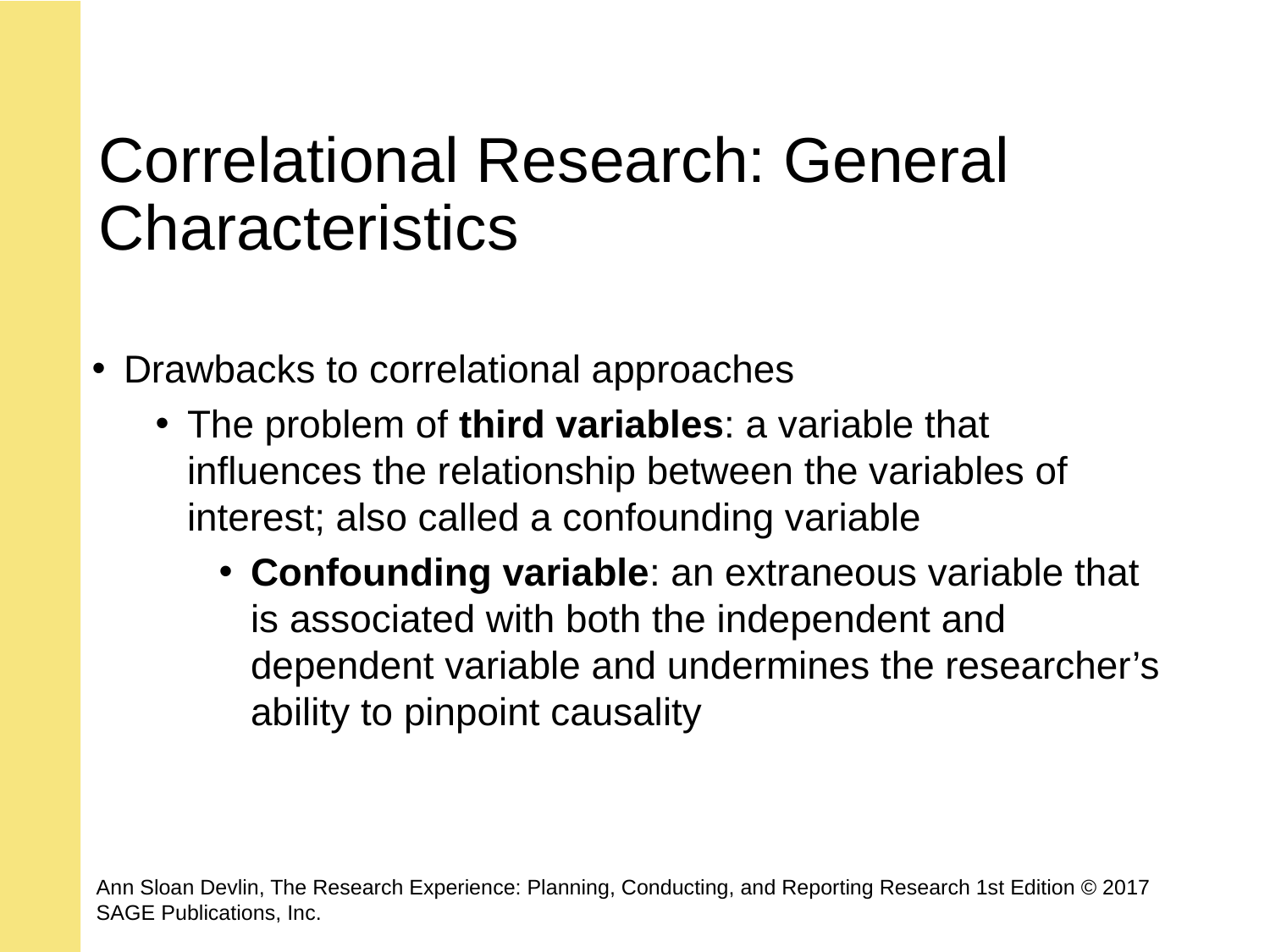

# Correlational Research: General Characteristics
Drawbacks to correlational approaches
The problem of third variables: a variable that influences the relationship between the variables of interest; also called a confounding variable
Confounding variable: an extraneous variable that is associated with both the independent and dependent variable and undermines the researcher’s ability to pinpoint causality